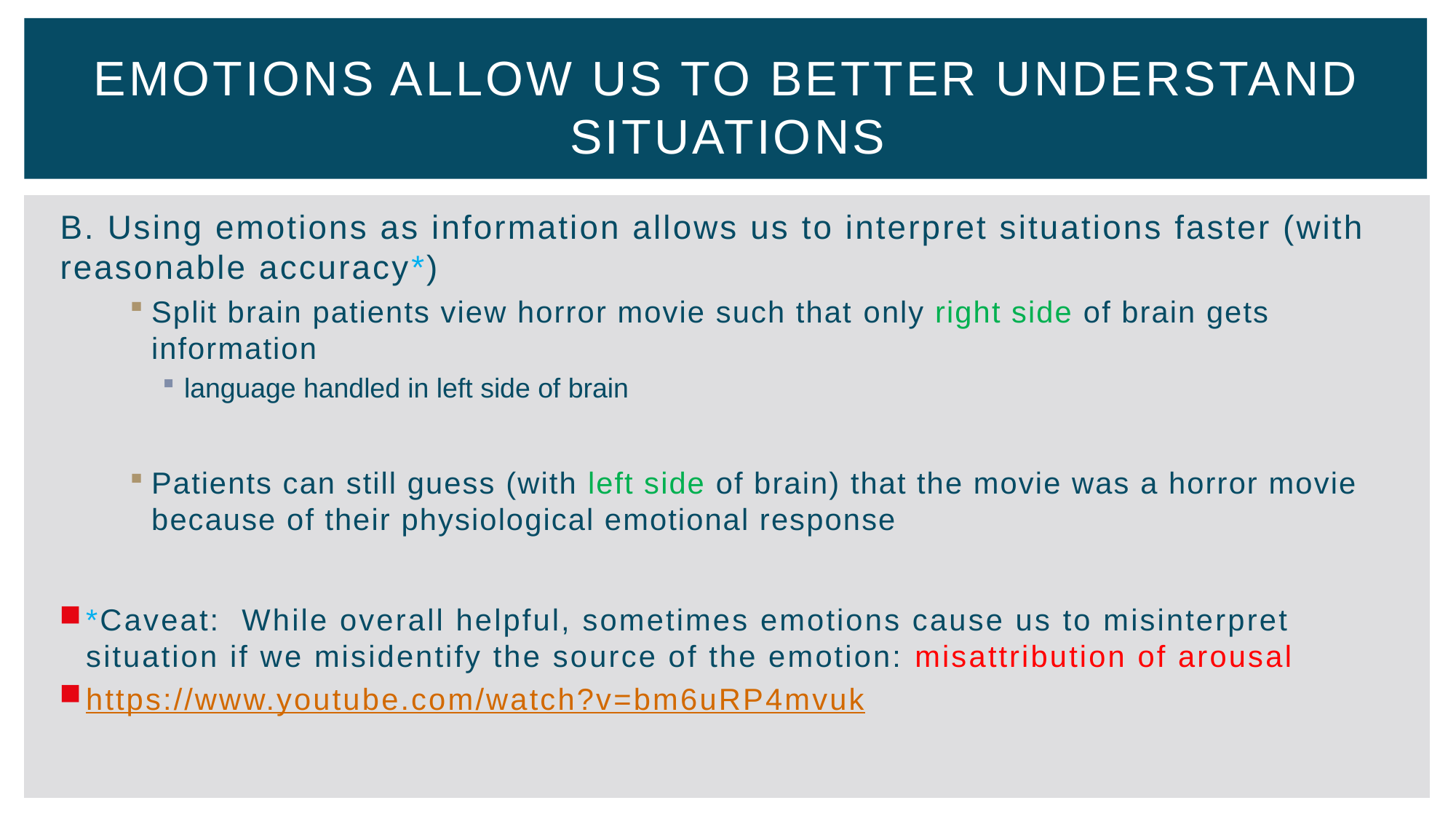

# Emotions allow us to better understand situations
B. Using emotions as information allows us to interpret situations faster (with reasonable accuracy*)
Split brain patients view horror movie such that only right side of brain gets information
language handled in left side of brain

Patients can still guess (with left side of brain) that the movie was a horror movie because of their physiological emotional response

*Caveat:  While overall helpful, sometimes emotions cause us to misinterpret  situation if we misidentify the source of the emotion: misattribution of arousal
https://www.youtube.com/watch?v=bm6uRP4mvuk